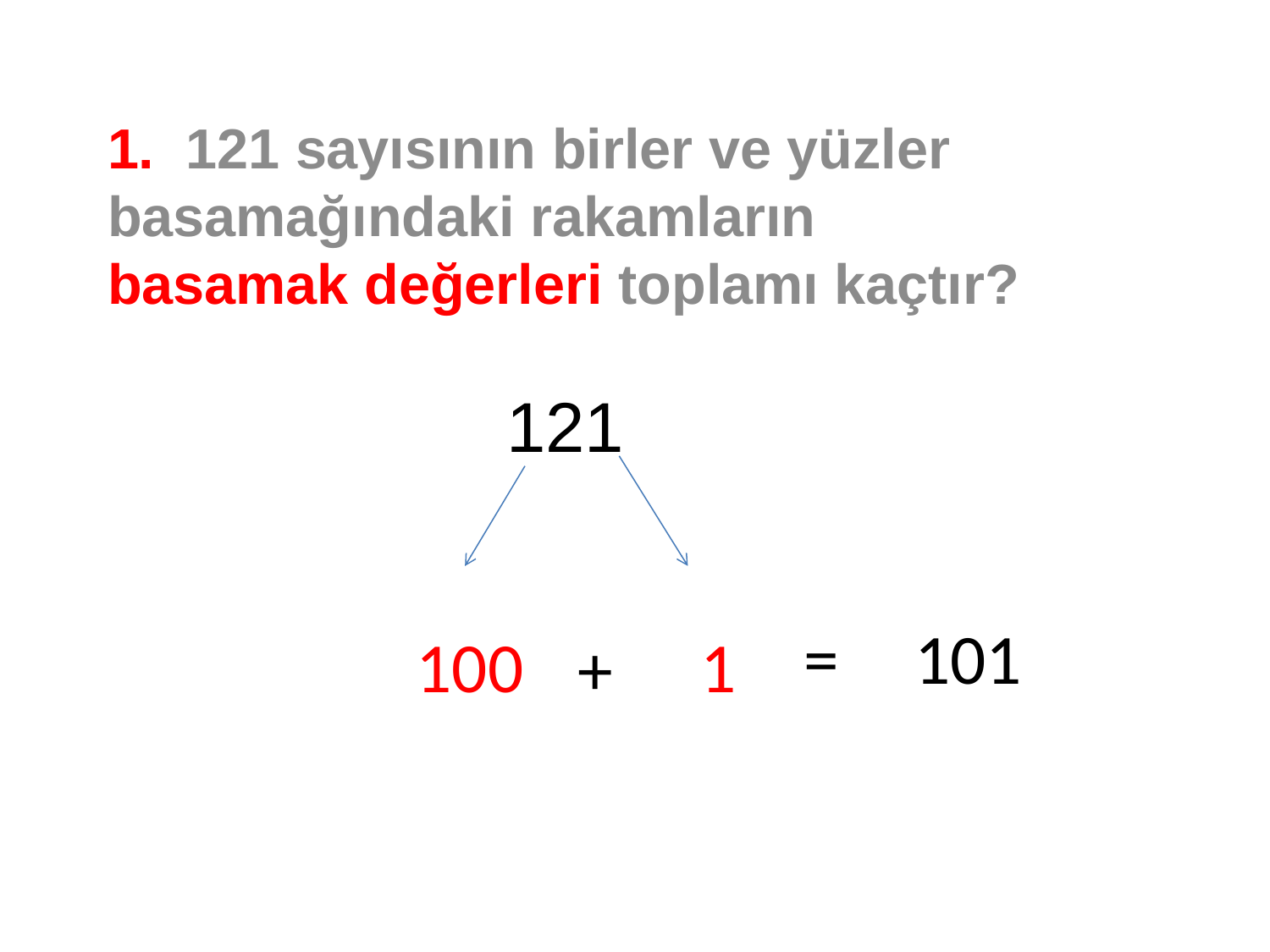

1.  121 sayısının birler ve yüzler basamağındaki rakamların basamak değerleri toplamı kaçtır?
121
=
101
100
1
+